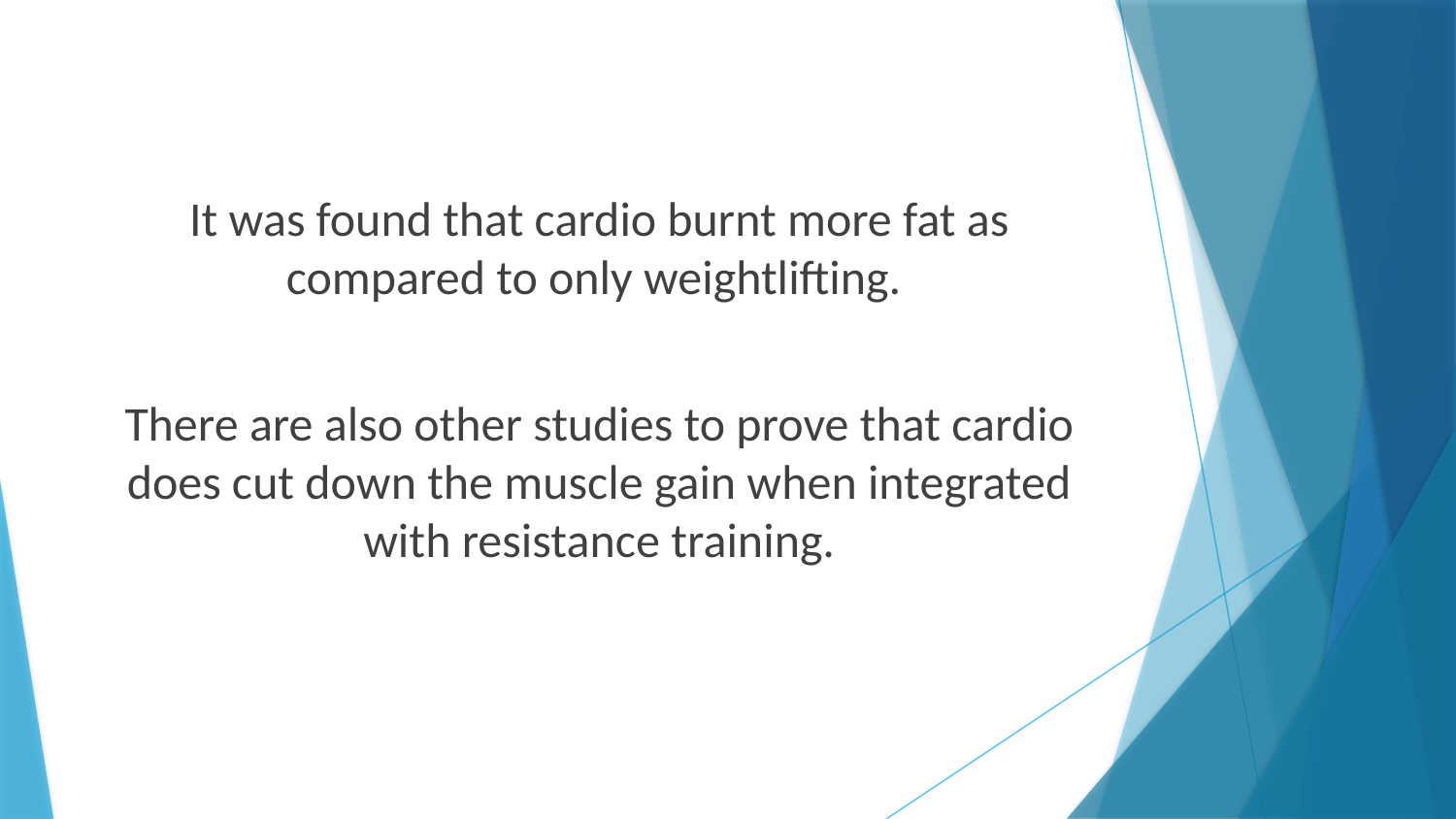

It was found that cardio burnt more fat as compared to only weightlifting.

There are also other studies to prove that cardio does cut down the muscle gain when integrated with resistance training.